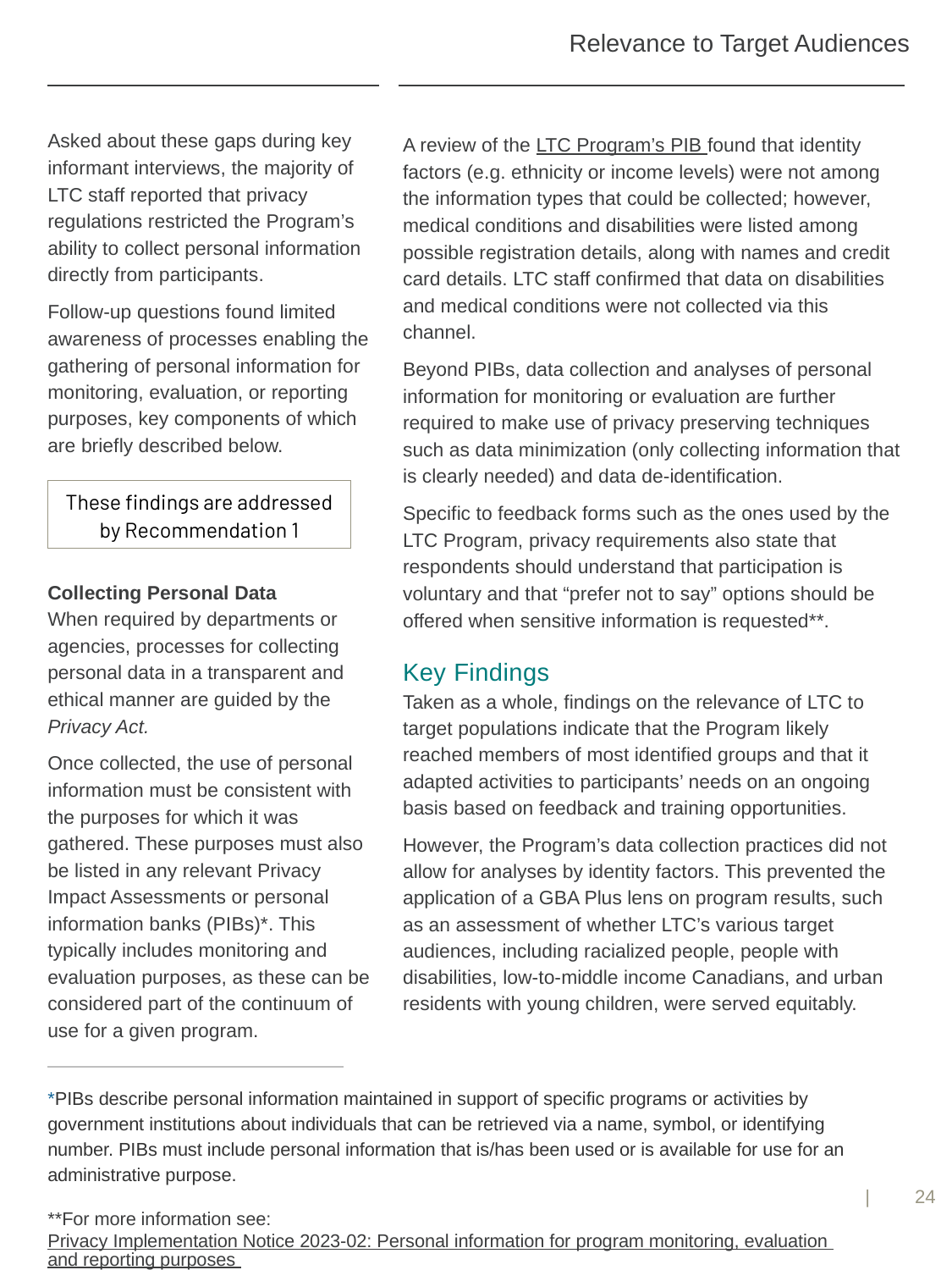

# Relevance to Target Audiences
Asked about these gaps during key informant interviews, the majority of LTC staff reported that privacy regulations restricted the Program’s ability to collect personal information directly from participants.
Follow-up questions found limited awareness of processes enabling the gathering of personal information for monitoring, evaluation, or reporting purposes, key components of which are briefly described below.
A review of the LTC Program’s PIB found that identity factors (e.g. ethnicity or income levels) were not among the information types that could be collected; however, medical conditions and disabilities were listed among possible registration details, along with names and credit card details. LTC staff confirmed that data on disabilities and medical conditions were not collected via this channel.
Beyond PIBs, data collection and analyses of personal information for monitoring or evaluation are further required to make use of privacy preserving techniques such as data minimization (only collecting information that is clearly needed) and data de-identification.
Specific to feedback forms such as the ones used by the LTC Program, privacy requirements also state that respondents should understand that participation is voluntary and that “prefer not to say” options should be offered when sensitive information is requested**.
Key Findings
Taken as a whole, findings on the relevance of LTC to target populations indicate that the Program likely reached members of most identified groups and that it adapted activities to participants’ needs on an ongoing basis based on feedback and training opportunities.
However, the Program’s data collection practices did not allow for analyses by identity factors. This prevented the application of a GBA Plus lens on program results, such as an assessment of whether LTC’s various target audiences, including racialized people, people with disabilities, low-to-middle income Canadians, and urban residents with young children, were served equitably.

These findings are addressed by Recommendation 1
Collecting Personal Data
When required by departments or agencies, processes for collecting personal data in a transparent and ethical manner are guided by the Privacy Act.
Once collected, the use of personal information must be consistent with the purposes for which it was gathered. These purposes must also be listed in any relevant Privacy Impact Assessments or personal information banks (PIBs)*. This typically includes monitoring and evaluation purposes, as these can be considered part of the continuum of use for a given program.
*PIBs describe personal information maintained in support of specific programs or activities by government institutions about individuals that can be retrieved via a name, symbol, or identifying number. PIBs must include personal information that is/has been used or is available for use for an administrative purpose.
**For more information see: Privacy Implementation Notice 2023-02: Personal information for program monitoring, evaluation and reporting purposes